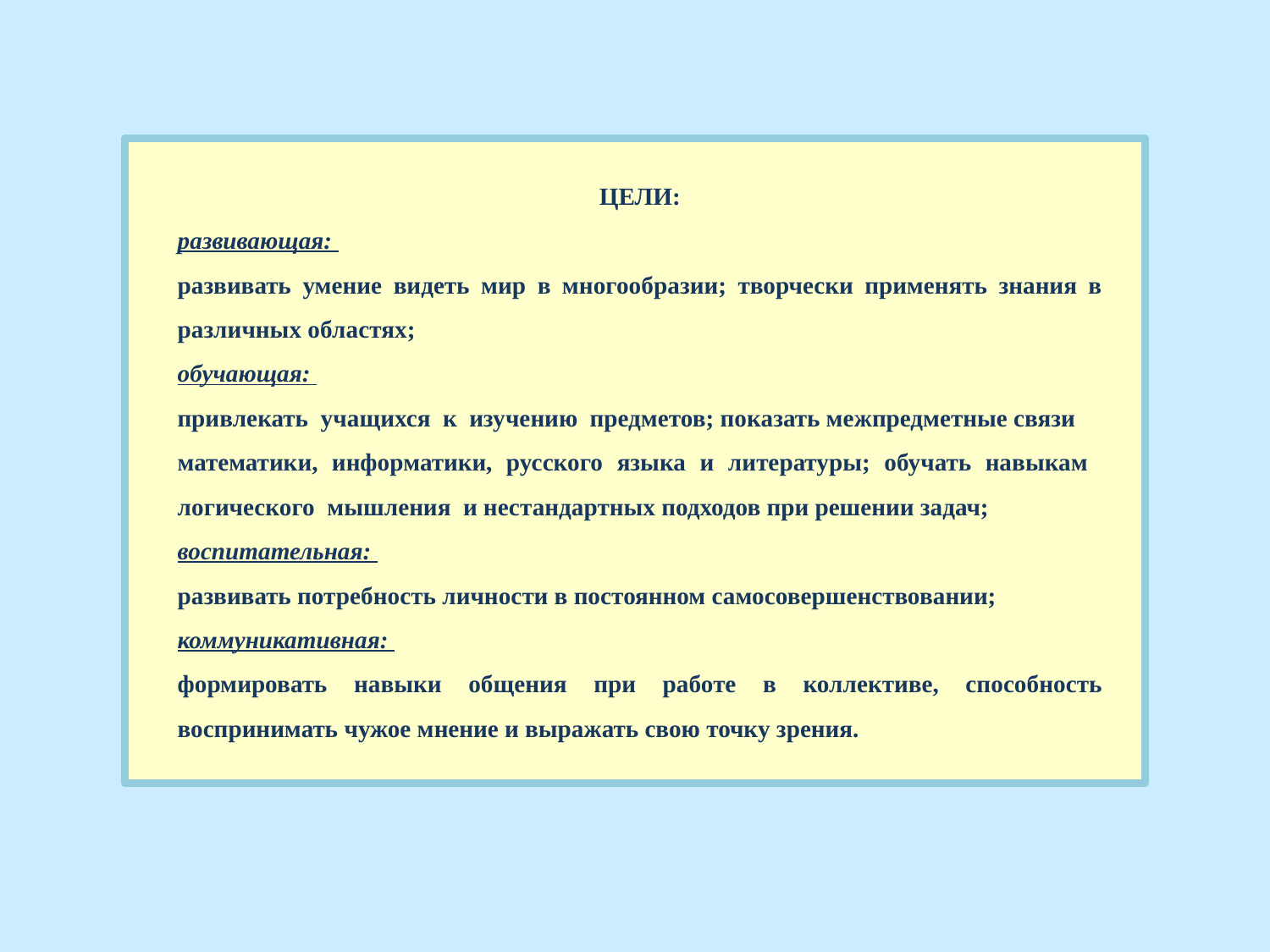

ЦЕЛИ:
развивающая:
развивать умение видеть мир в многообразии; творчески применять знания в различных областях;
обучающая:
привлекать  учащихся  к  изучению  предметов; показать межпредметные связи
математики, информатики, русского языка и литературы; обучать навыкам  логического  мышления  и нестандартных подходов при решении задач;
воспитательная:
развивать потребность личности в постоянном самосовершенствовании;
коммуникативная:
формировать навыки общения при работе в коллективе, способность воспринимать чужое мнение и выражать свою точку зрения.